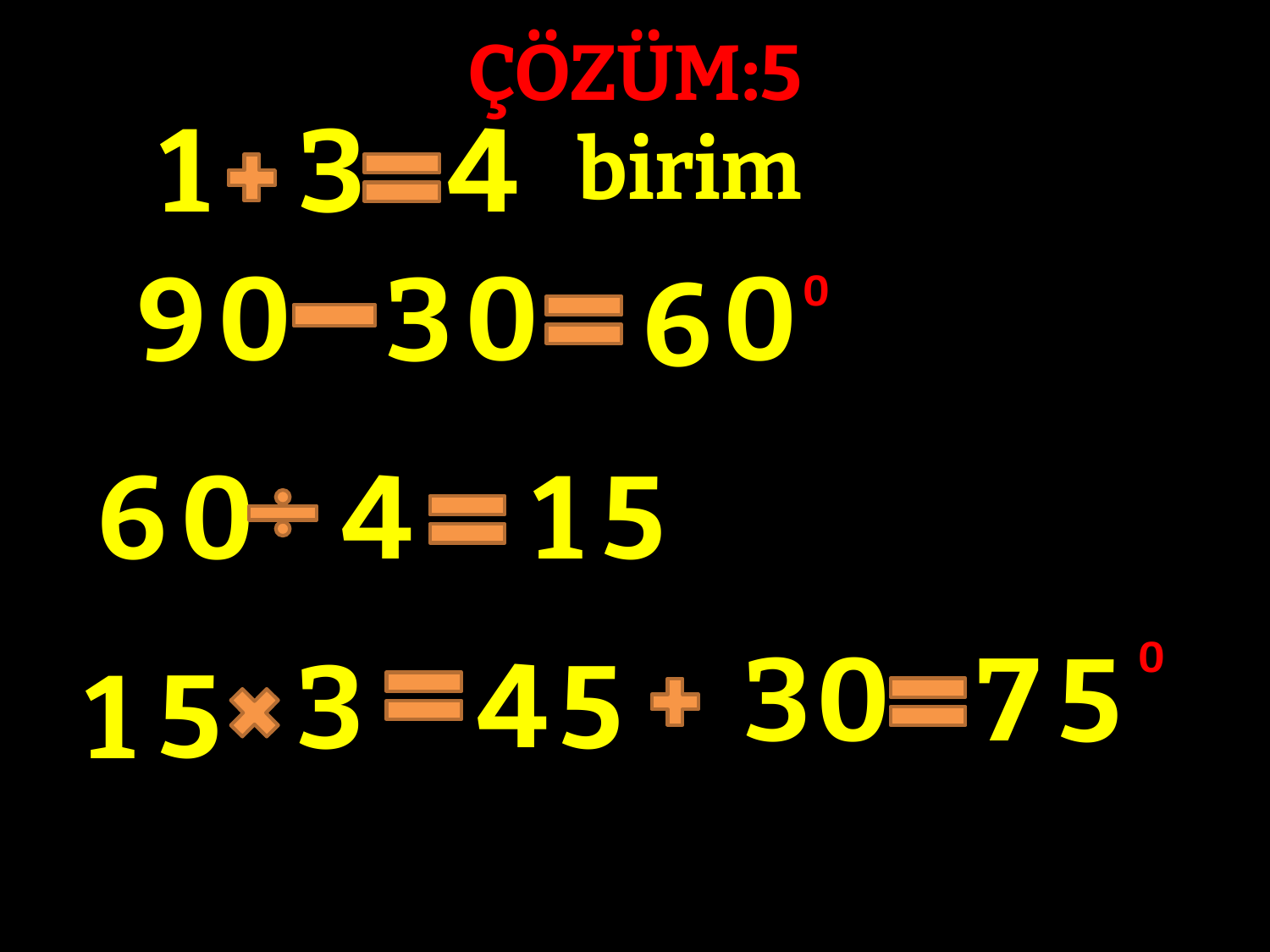

ÇÖZÜM:5
1
3
4
birim

0
0
0
9
3
6
0

#
6
0
4
1
5

3
0
7
5
0
4
3
5
5
1